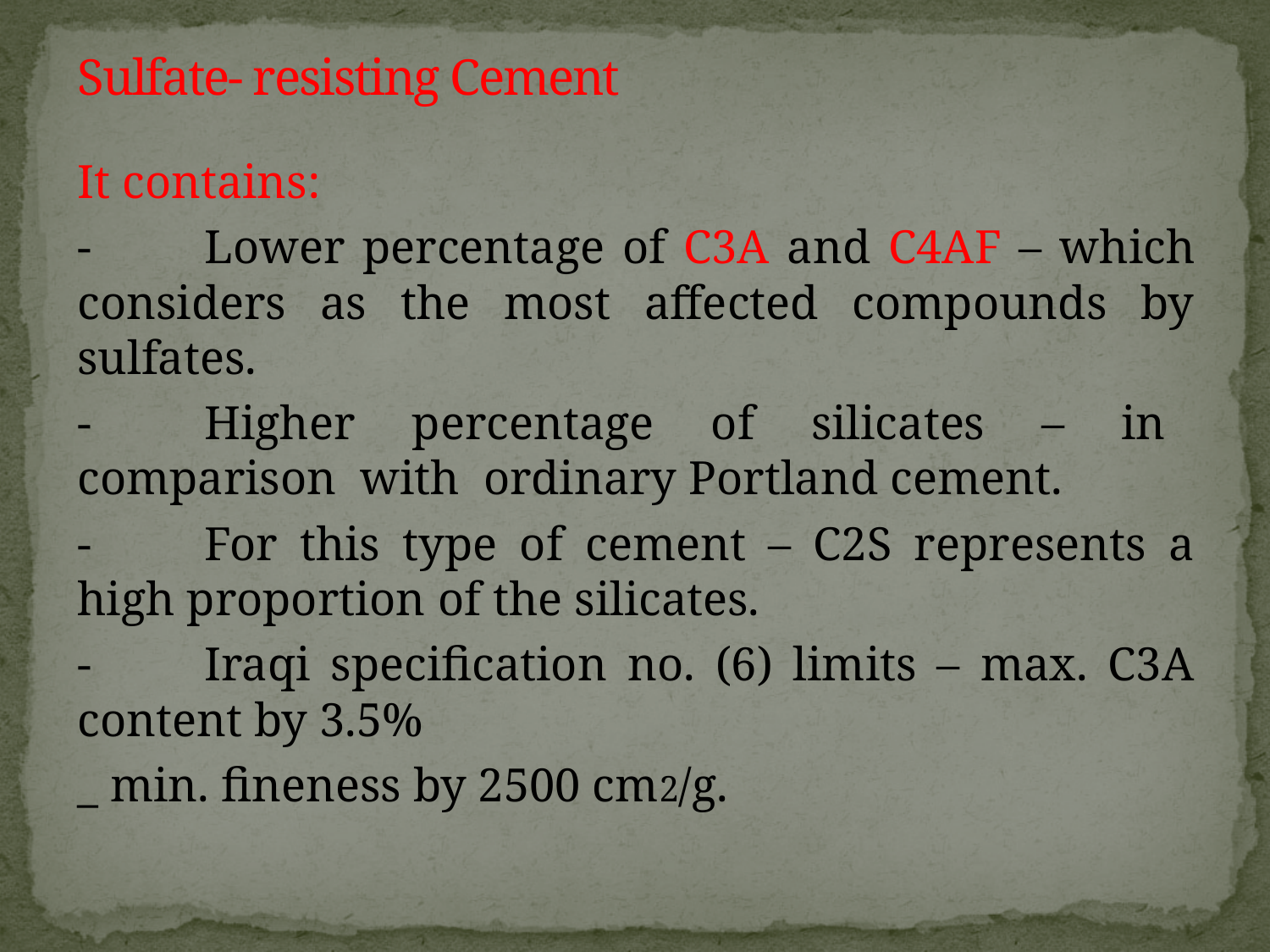

# Sulfate- resisting Cement
It contains:
-	Lower percentage of C3A and C4AF – which considers as the most affected compounds by sulfates.
-	Higher  percentage  of  silicates  –  in  comparison  with  ordinary Portland cement.
-	For this type of cement – C2S represents a high proportion of the silicates.
-	Iraqi specification no. (6) limits – max. C3A content by 3.5%
_ min. fineness by 2500 cm2/g.